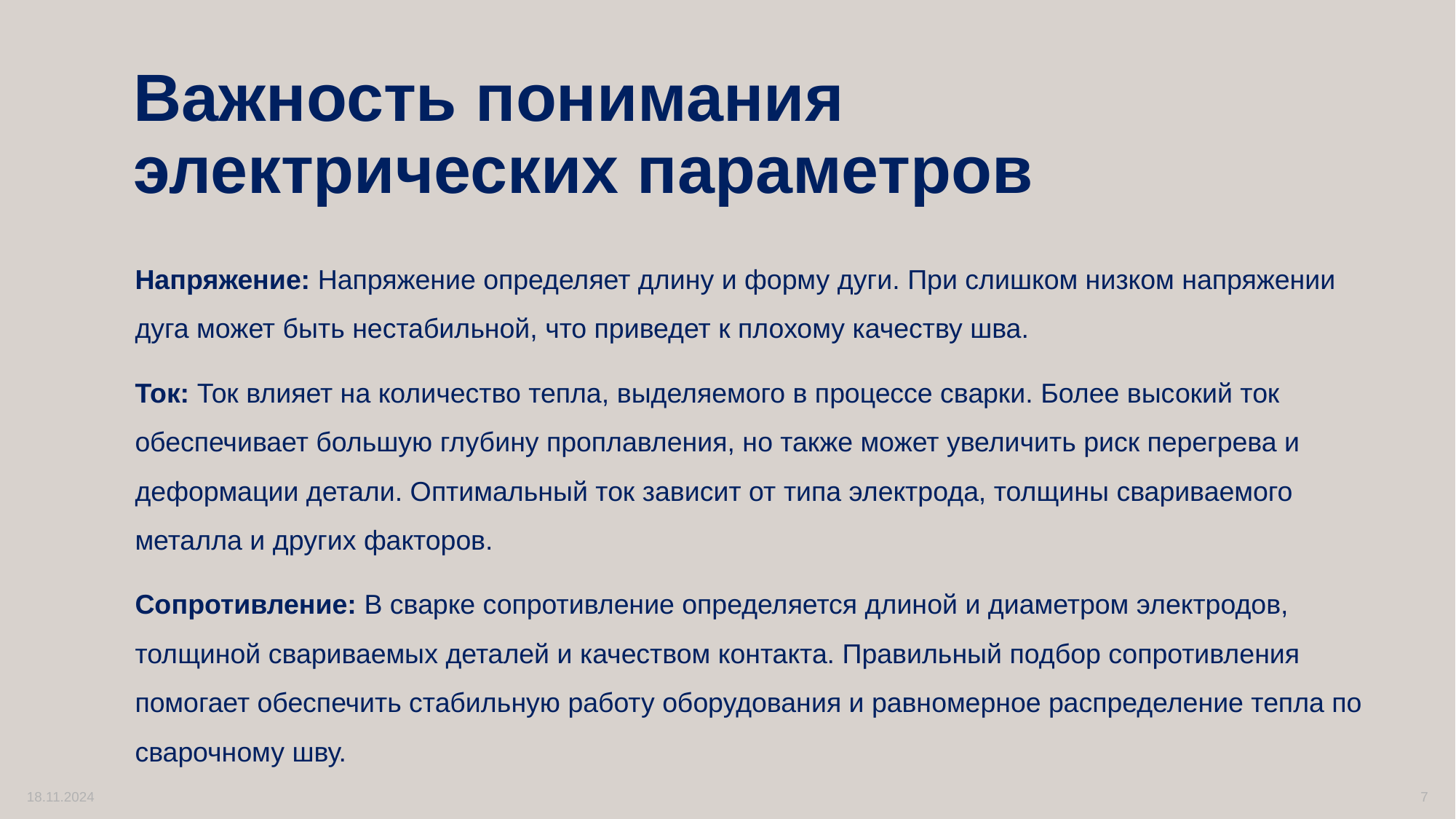

# Важность понимания электрических параметров
Напряжение: Напряжение определяет длину и форму дуги. При слишком низком напряжении дуга может быть нестабильной, что приведет к плохому качеству шва.
Ток: Ток влияет на количество тепла, выделяемого в процессе сварки. Более высокий ток обеспечивает большую глубину проплавления, но также может увеличить риск перегрева и деформации детали. Оптимальный ток зависит от типа электрода, толщины свариваемого металла и других факторов.
Сопротивление: В сварке сопротивление определяется длиной и диаметром электродов, толщиной свариваемых деталей и качеством контакта. Правильный подбор сопротивления помогает обеспечить стабильную работу оборудования и равномерное распределение тепла по сварочному шву.
18.11.2024
7